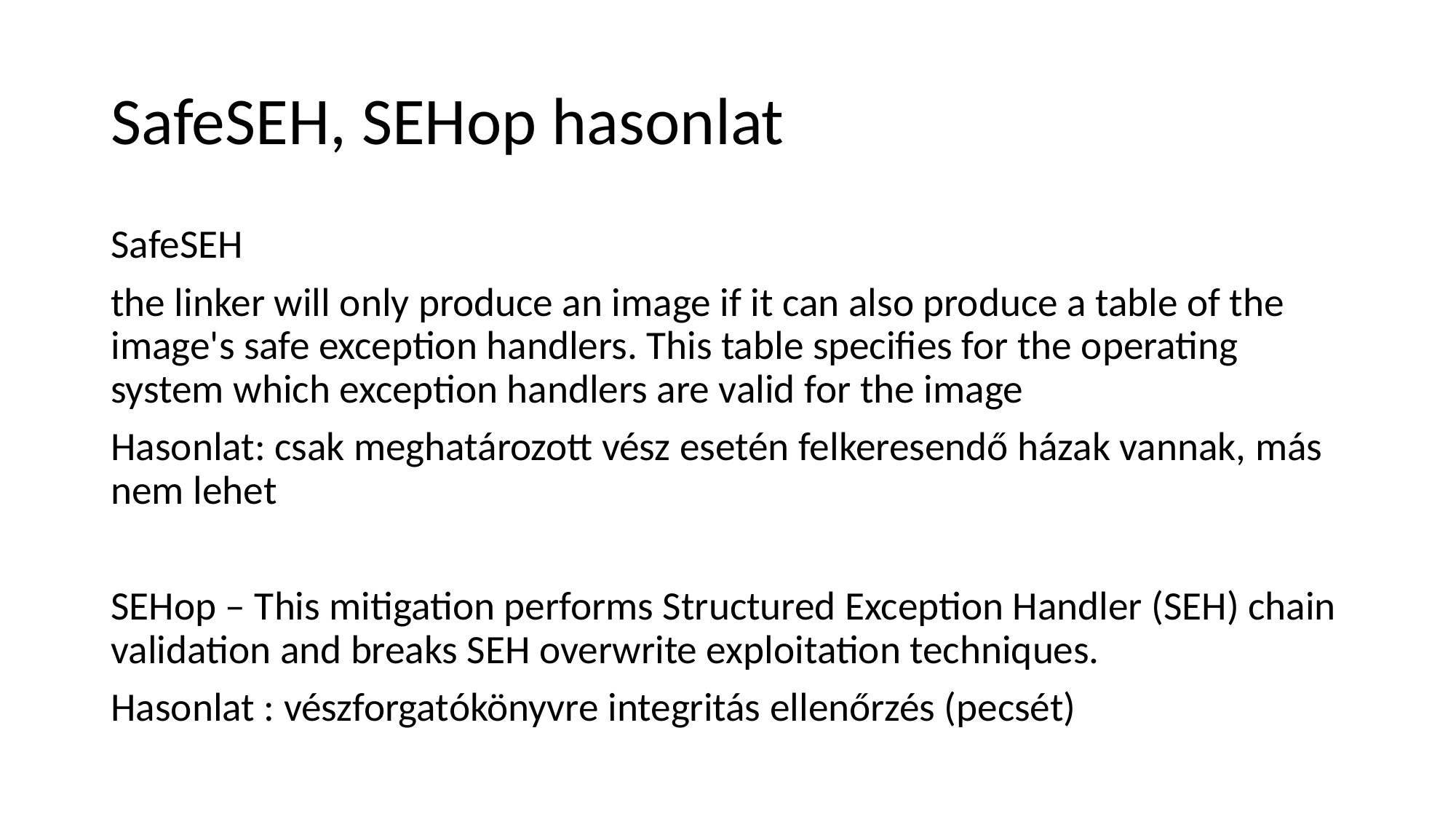

# SafeSEH, SEHop hasonlat
SafeSEH
the linker will only produce an image if it can also produce a table of the image's safe exception handlers. This table specifies for the operating system which exception handlers are valid for the image
Hasonlat: csak meghatározott vész esetén felkeresendő házak vannak, más nem lehet

SEHop – This mitigation performs Structured Exception Handler (SEH) chain validation and breaks SEH overwrite exploitation techniques.
Hasonlat : vészforgatókönyvre integritás ellenőrzés (pecsét)